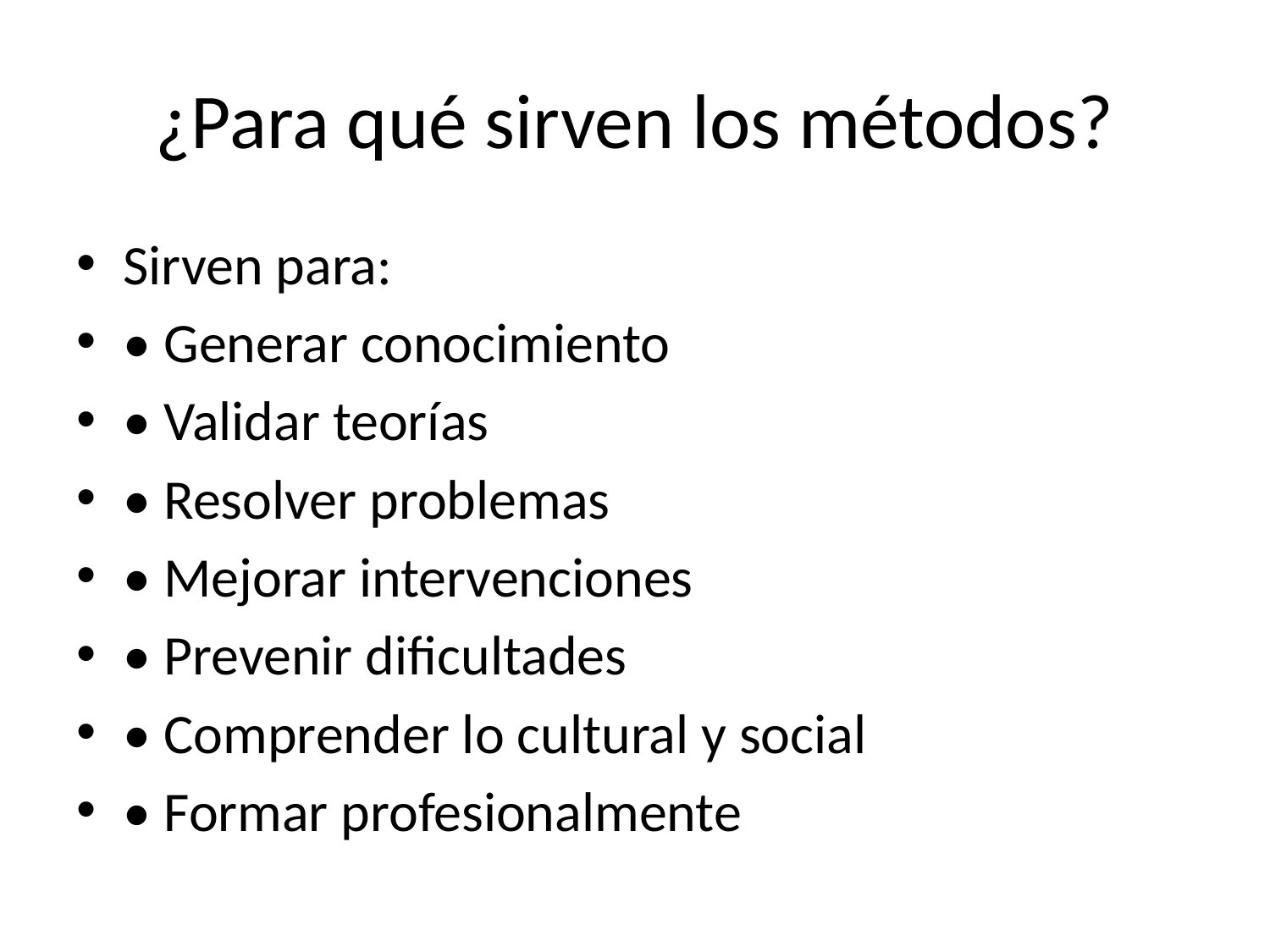

# ¿Para qué sirven los métodos?
Sirven para:
• Generar conocimiento
• Validar teorías
• Resolver problemas
• Mejorar intervenciones
• Prevenir dificultades
• Comprender lo cultural y social
• Formar profesionalmente